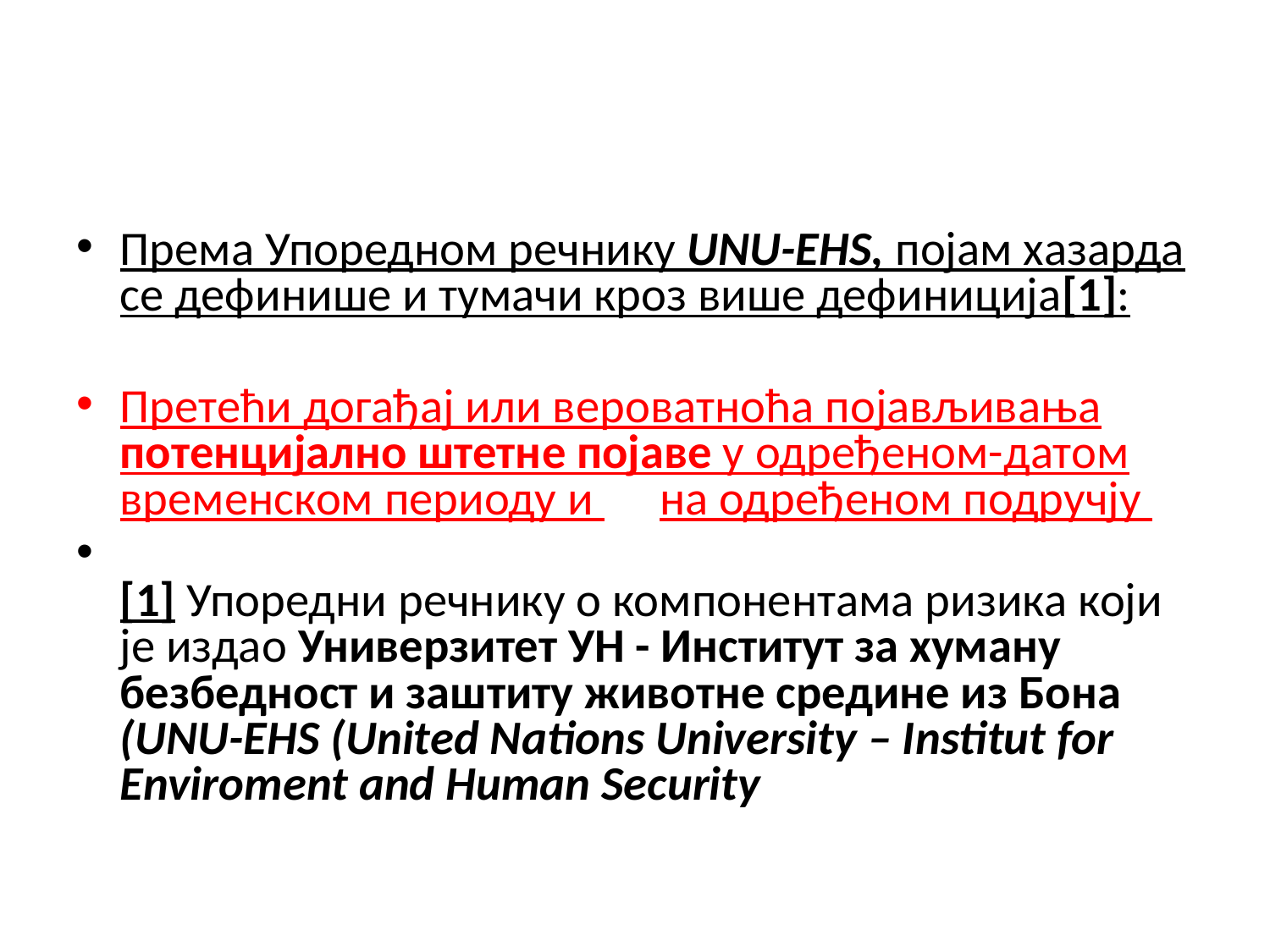

#
Према Упоредном речнику UNU-EHS, појам хазарда се дефинише и тумачи кроз више дефиниција[1]:

Претећи догађај или вероватноћа појављивања потенцијално штетне појаве у одређеном-датом временском периоду и 	на одређеном подручју
[1] Упоредни речнику о компонентама ризика који је издао Универзитет УН - Институт за хуману безбедност и заштиту животне средине из Бона (UNU-EHS (United Nations University – Institut for Enviroment and Human Security